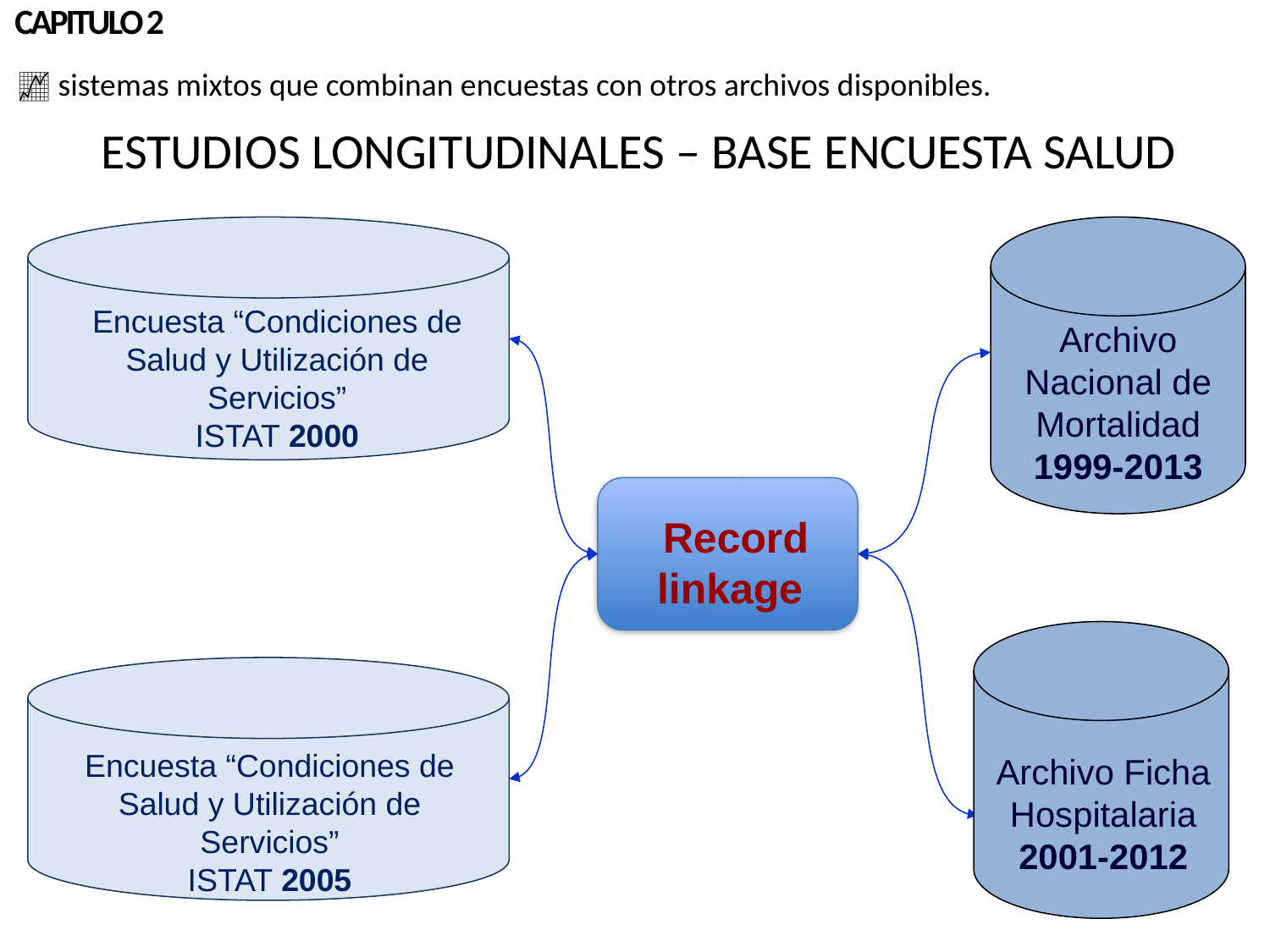

# CAPITULO 2
📈 sistemas mixtos que combinan encuestas con otros archivos disponibles.
ESTUDIOS LONGITUDINALES – BASE ENCUESTA SALUD

Encuesta “Condiciones de Salud y Utilización de Servicios”
ISTAT 2000
Archivo Nacional de Mortalidad
1999-2013

Record linkage

Encuesta “Condiciones de Salud y Utilización de Servicios”
ISTAT 2005
Archivo Ficha Hospitalaria
2001-2012